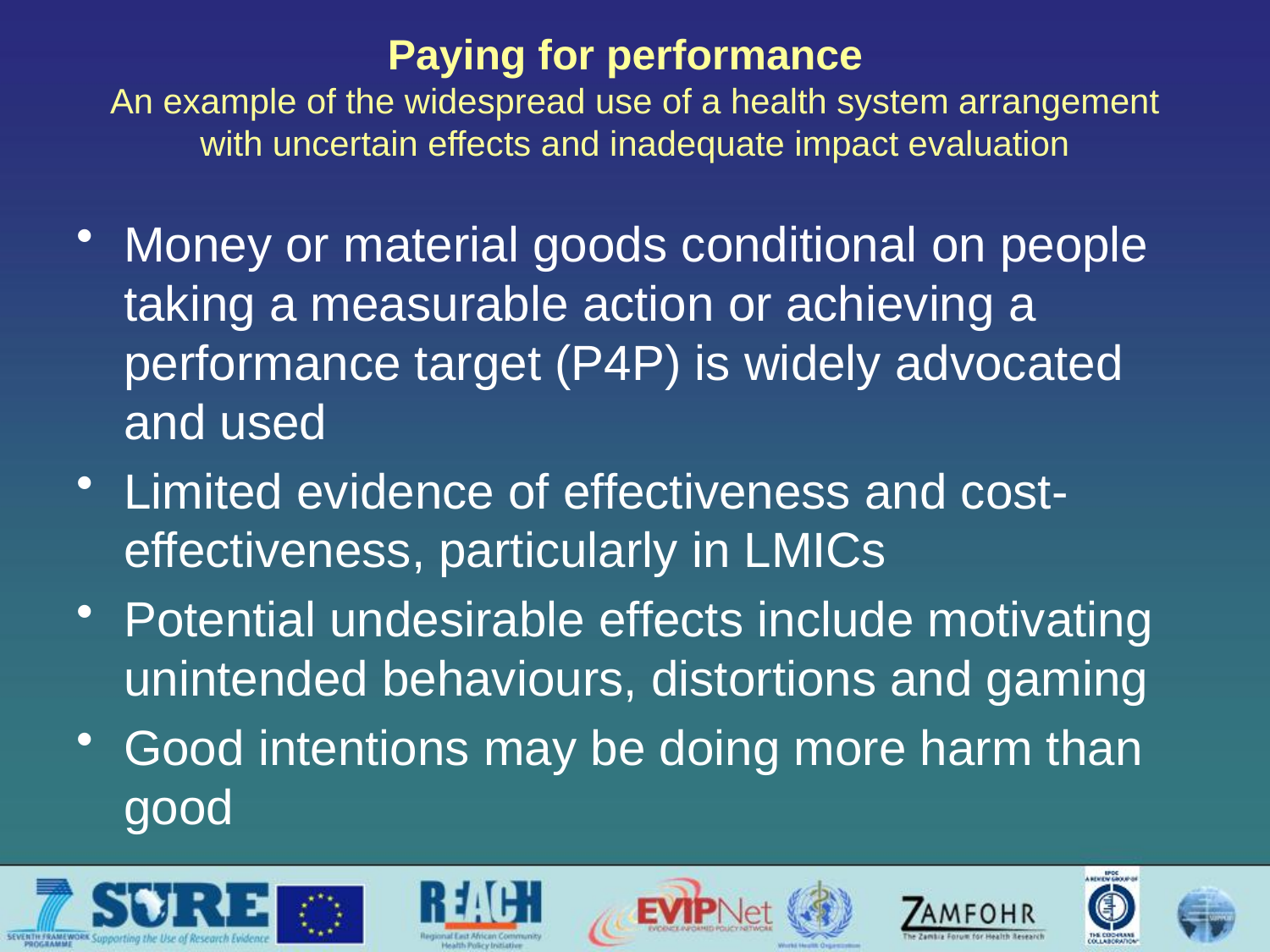

# Paying for performance An example of the widespread use of a health system arrangement with uncertain effects and inadequate impact evaluation
Money or material goods conditional on people taking a measurable action or achieving a performance target (P4P) is widely advocated and used
Limited evidence of effectiveness and cost-effectiveness, particularly in LMICs
Potential undesirable effects include motivating unintended behaviours, distortions and gaming
Good intentions may be doing more harm than good